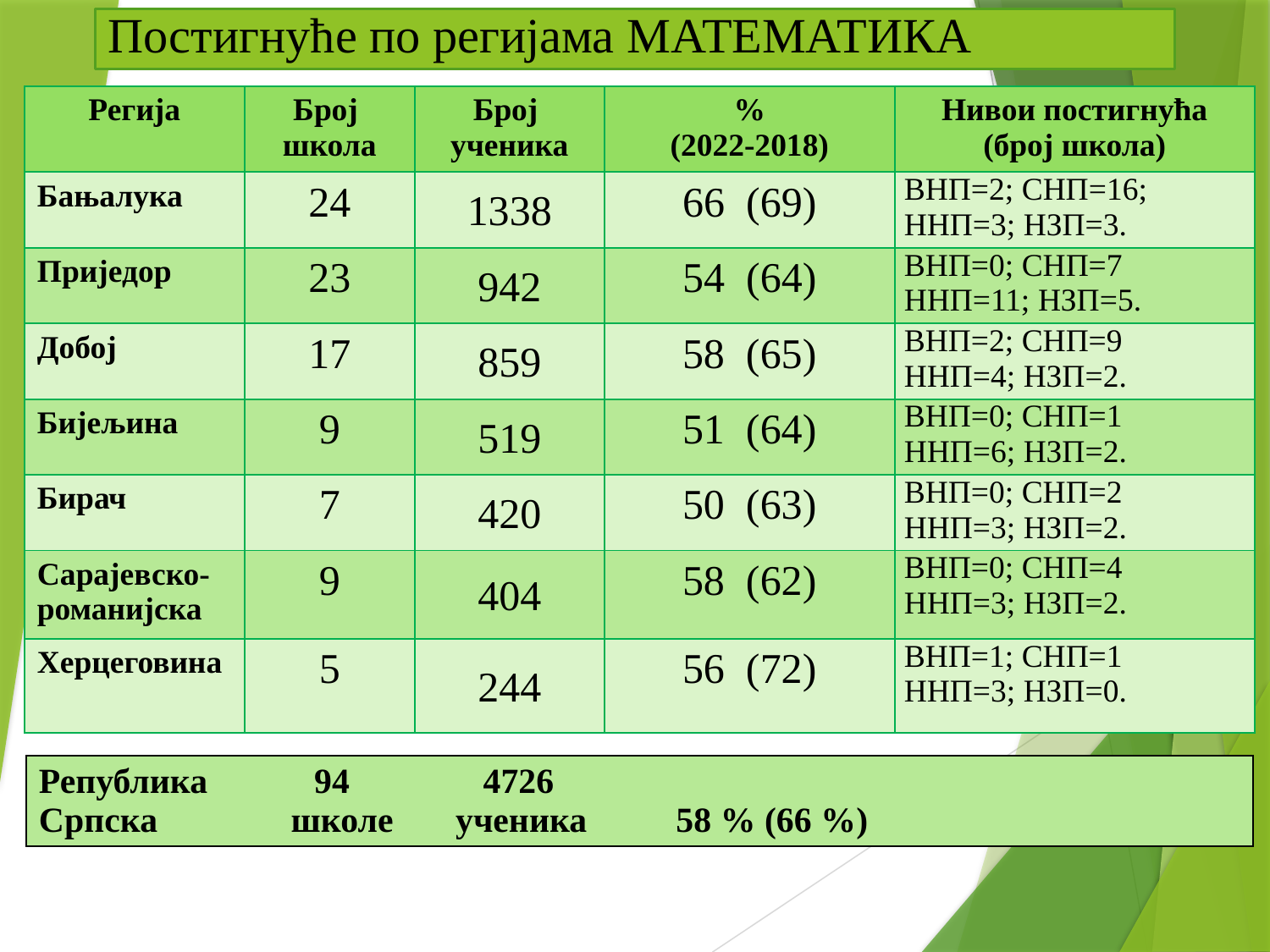

# Постигнуће по регијама МАТЕМАТИКА
| Регија | Број школа | Број ученика | % (2022-2018) | Нивои постигнућа (број школа) |
| --- | --- | --- | --- | --- |
| Бањалука | 24 | 1338 | 66 (69) | ВНП=2; СНП=16; ННП=3; НЗП=3. |
| Приједор | 23 | 942 | 54 (64) | ВНП=0; СНП=7 ННП=11; НЗП=5. |
| Добој | 17 | 859 | 58 (65) | ВНП=2; СНП=9 ННП=4; НЗП=2. |
| Бијељина | 9 | 519 | 51 (64) | ВНП=0; СНП=1 ННП=6; НЗП=2. |
| Бирач | 7 | 420 | 50 (63) | ВНП=0; СНП=2 ННП=3; НЗП=2. |
| Сарајевско- романијска | 9 | 404 | 58 (62) | ВНП=0; СНП=4 ННП=3; НЗП=2. |
| Херцеговина | 5 | 244 | 56 (72) | ВНП=1; СНП=1 ННП=3; НЗП=0. |

| Република 94 4726 Српска школе ученика 58 % (66 %) |
| --- |